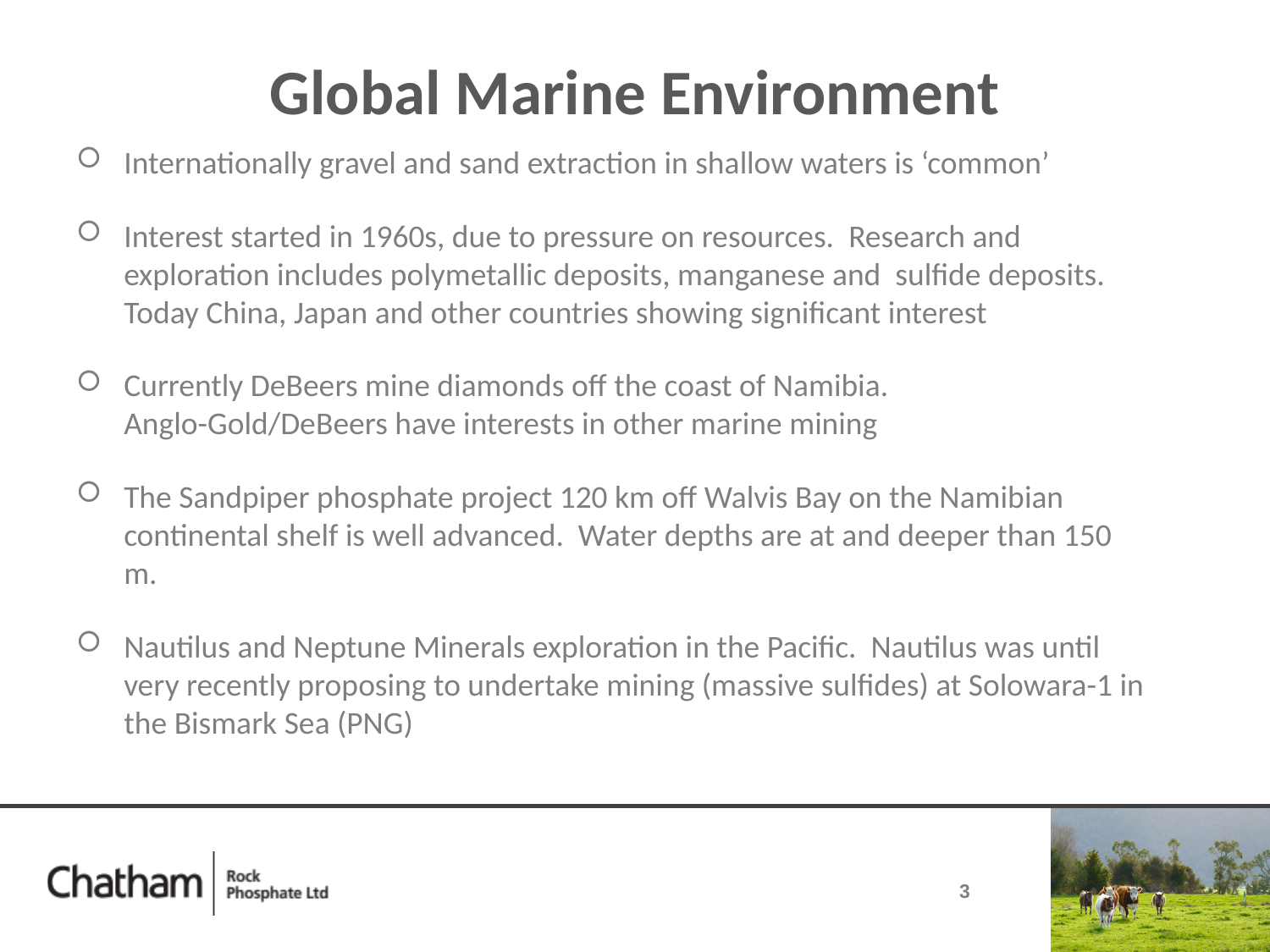

Global Marine Environment
Internationally gravel and sand extraction in shallow waters is ‘common’
Interest started in 1960s, due to pressure on resources.  Research and exploration includes polymetallic deposits, manganese and  sulfide deposits.  Today China, Japan and other countries showing significant interest
Currently DeBeers mine diamonds off the coast of Namibia.  Anglo-Gold/DeBeers have interests in other marine mining
The Sandpiper phosphate project 120 km off Walvis Bay on the Namibian continental shelf is well advanced.  Water depths are at and deeper than 150 m.
Nautilus and Neptune Minerals exploration in the Pacific.  Nautilus was until very recently proposing to undertake mining (massive sulfides) at Solowara-1 in the Bismark Sea (PNG)
3